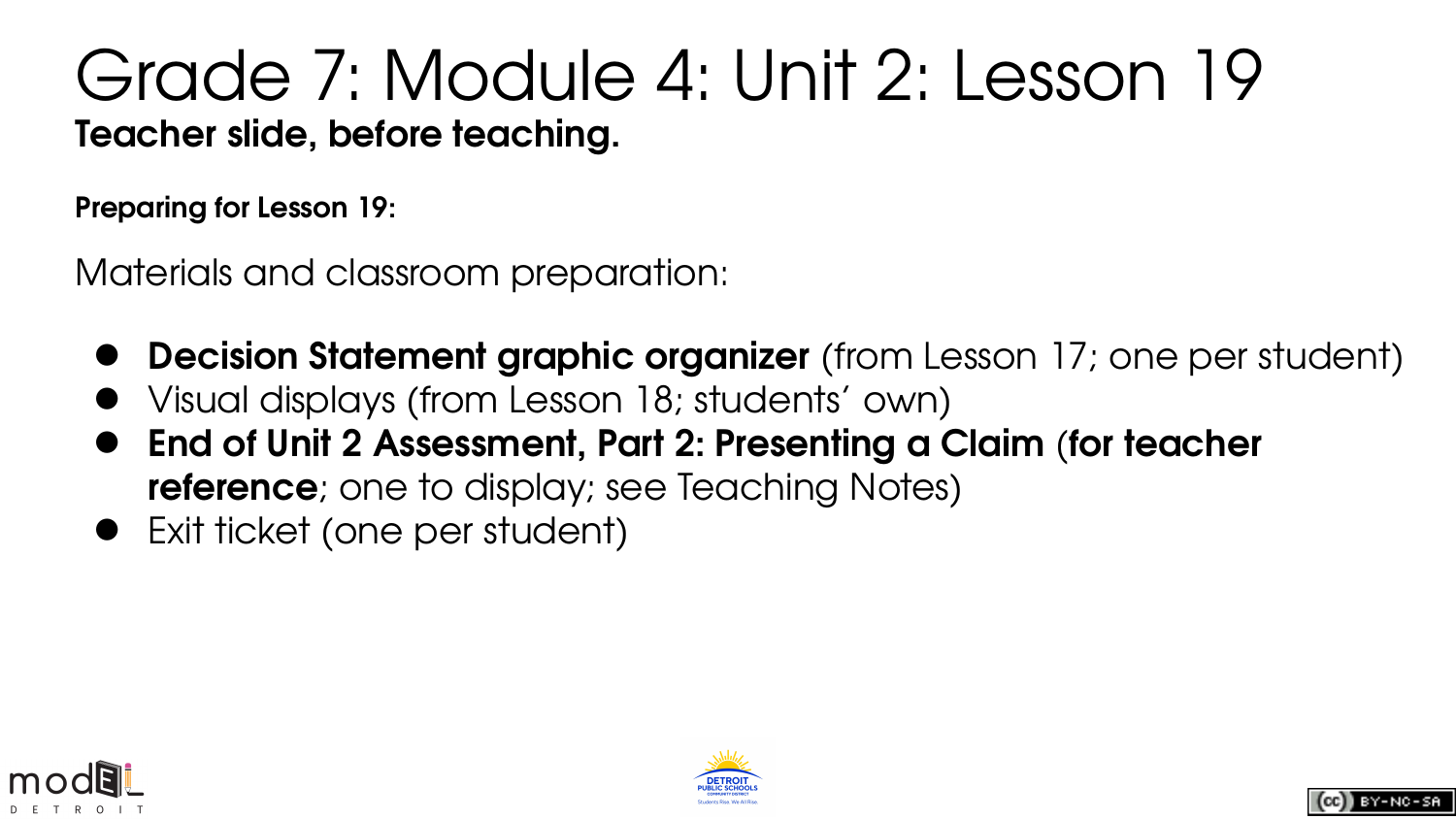

Grade 7: Module 4: Unit 2: Lesson 19
Teacher slide, before teaching.

Preparing for Lesson 19:

Materials and classroom preparation:

Decision Statement graphic organizer (from Lesson 17; one per student)
Visual displays (from Lesson 18; students’ own)
End of Unit 2 Assessment, Part 2: Presenting a Claim (for teacher reference; one to display; see Teaching Notes)
Exit ticket (one per student)